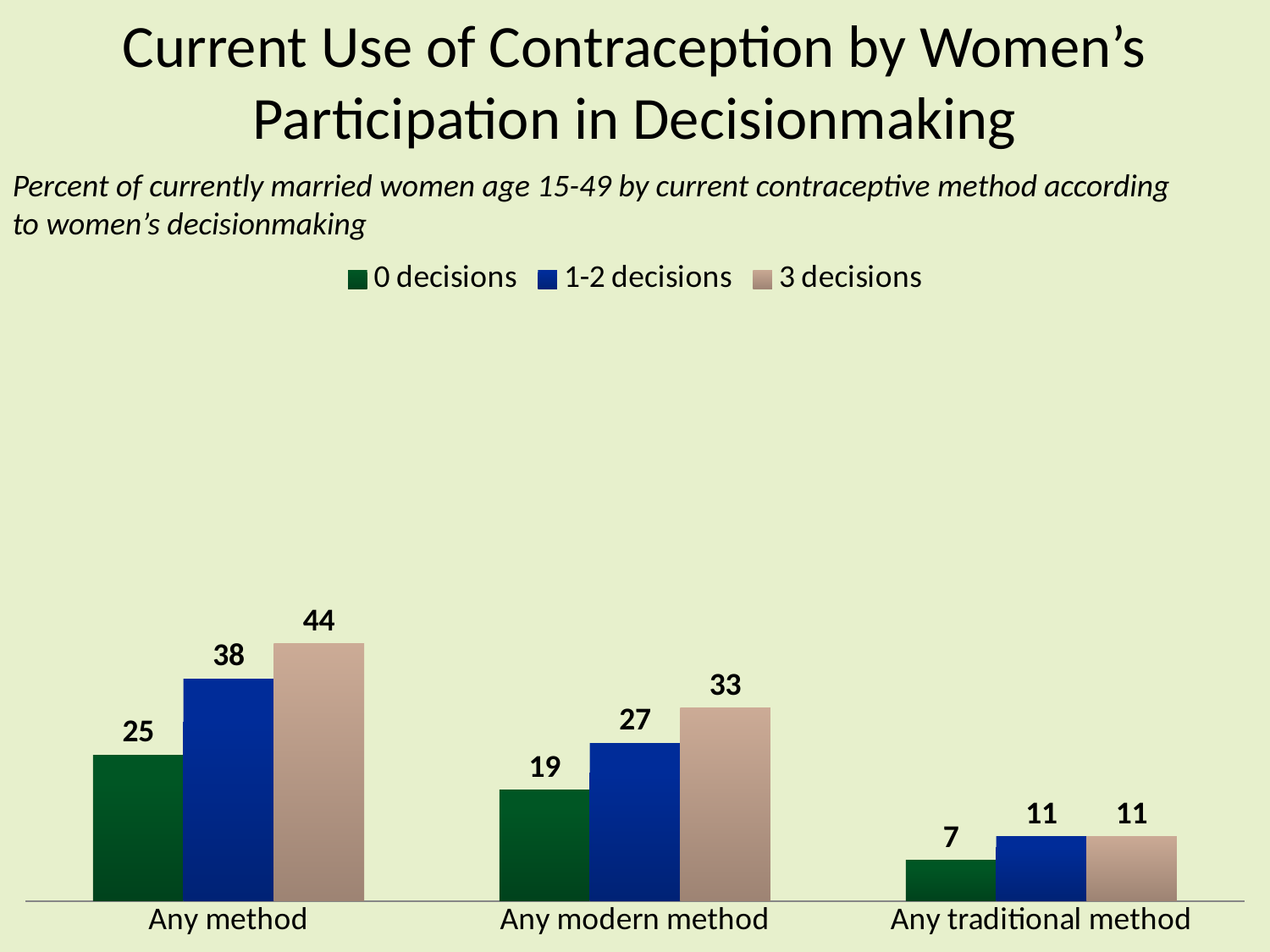

# Current Use of Contraception by Women’s Participation in Decisionmaking
Percent of currently married women age 15-49 by current contraceptive method according to women’s decisionmaking

### Chart

| Category | 0 decisions | 1-2 decisions | 3 decisions |
|---|---|---|---|
| Any method | 25.0 | 38.0 | 44.0 |
| Any modern method | 19.0 | 27.0 | 33.0 |
| Any traditional method | 7.0 | 11.0 | 11.0 |